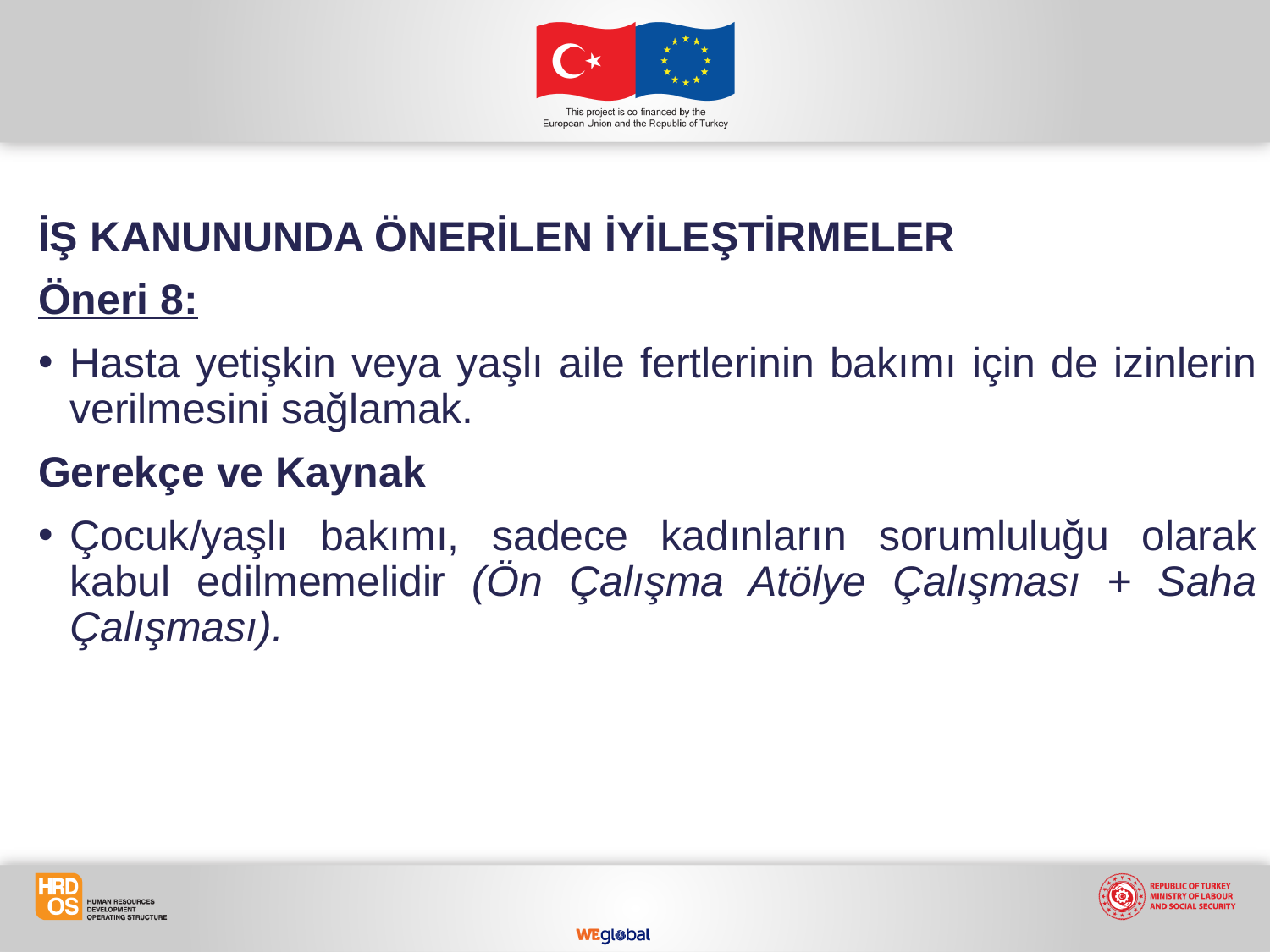

İŞ KANUNUNDA ÖNERİLEN İYİLEŞTİRMELER
Öneri 8:
Hasta yetişkin veya yaşlı aile fertlerinin bakımı için de izinlerin verilmesini sağlamak.
Gerekçe ve Kaynak
Çocuk/yaşlı bakımı, sadece kadınların sorumluluğu olarak kabul edilmemelidir (Ön Çalışma Atölye Çalışması + Saha Çalışması).